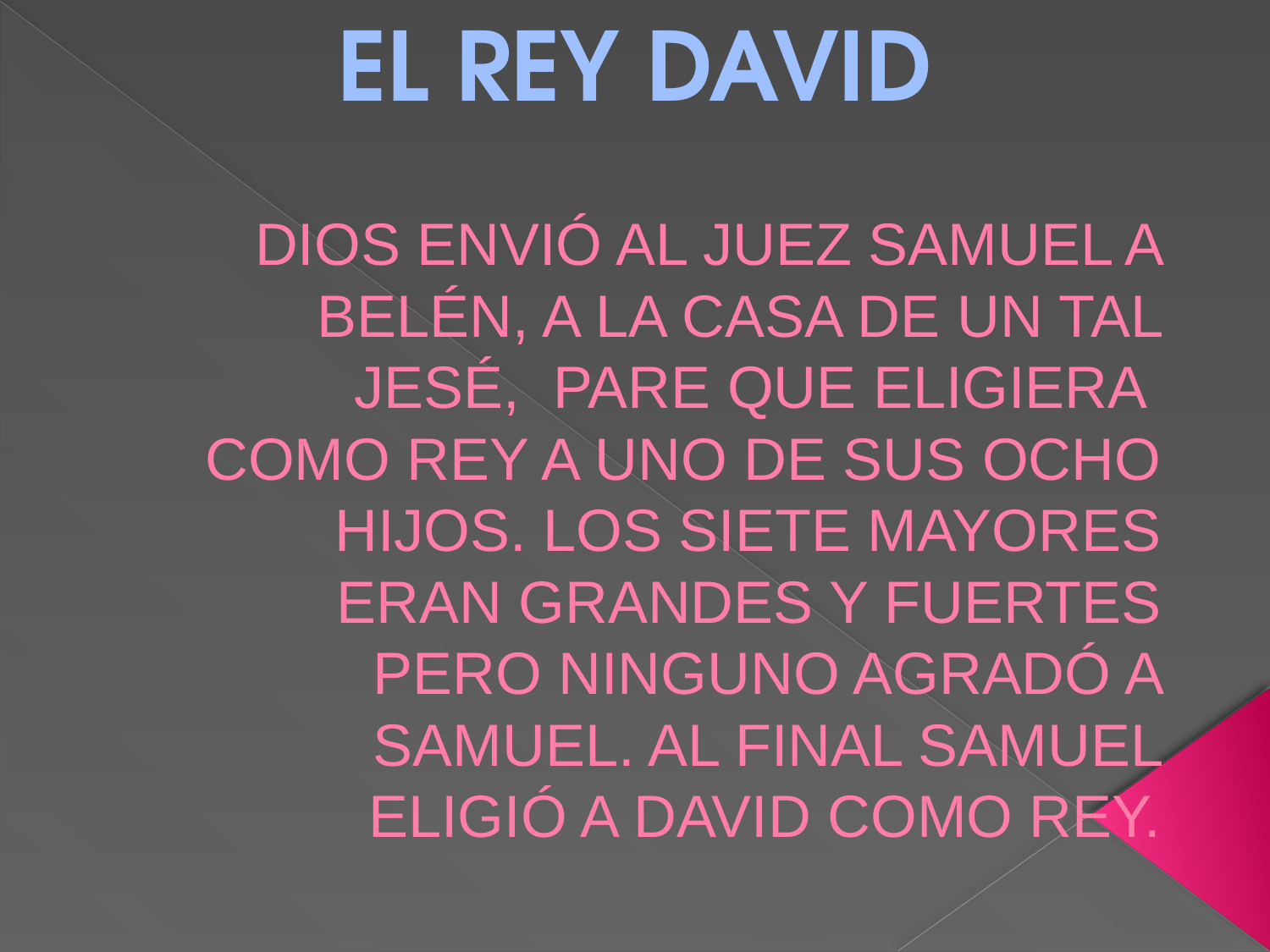

EL REY DAVID
# DIOS ENVIÓ AL JUEZ SAMUEL A BELÉN, A LA CASA DE UN TAL JESÉ,  PARE QUE ELIGIERA  COMO REY A UNO DE SUS OCHO HIJOS. LOS SIETE MAYORES ERAN GRANDES Y FUERTES PERO NINGUNO AGRADÓ A SAMUEL. AL FINAL SAMUEL ELIGIÓ A DAVID COMO REY.